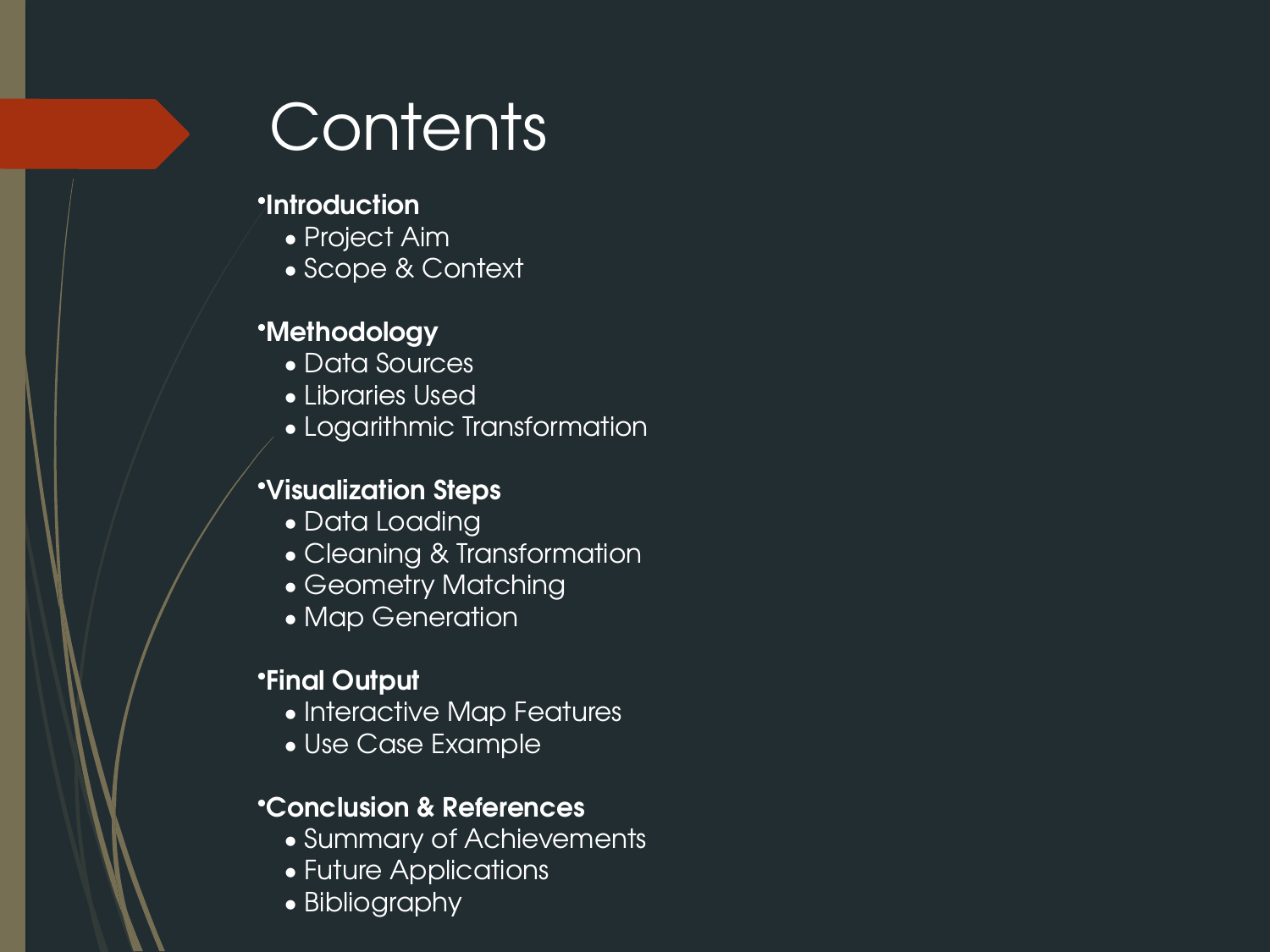

# Contents
Introduction
 • Project Aim
 • Scope & Context

Methodology
 • Data Sources
 • Libraries Used
 • Logarithmic Transformation

Visualization Steps
 • Data Loading
 • Cleaning & Transformation
 • Geometry Matching
 • Map Generation

Final Output
 • Interactive Map Features
 • Use Case Example

Conclusion & References
 • Summary of Achievements
 • Future Applications
 • Bibliography